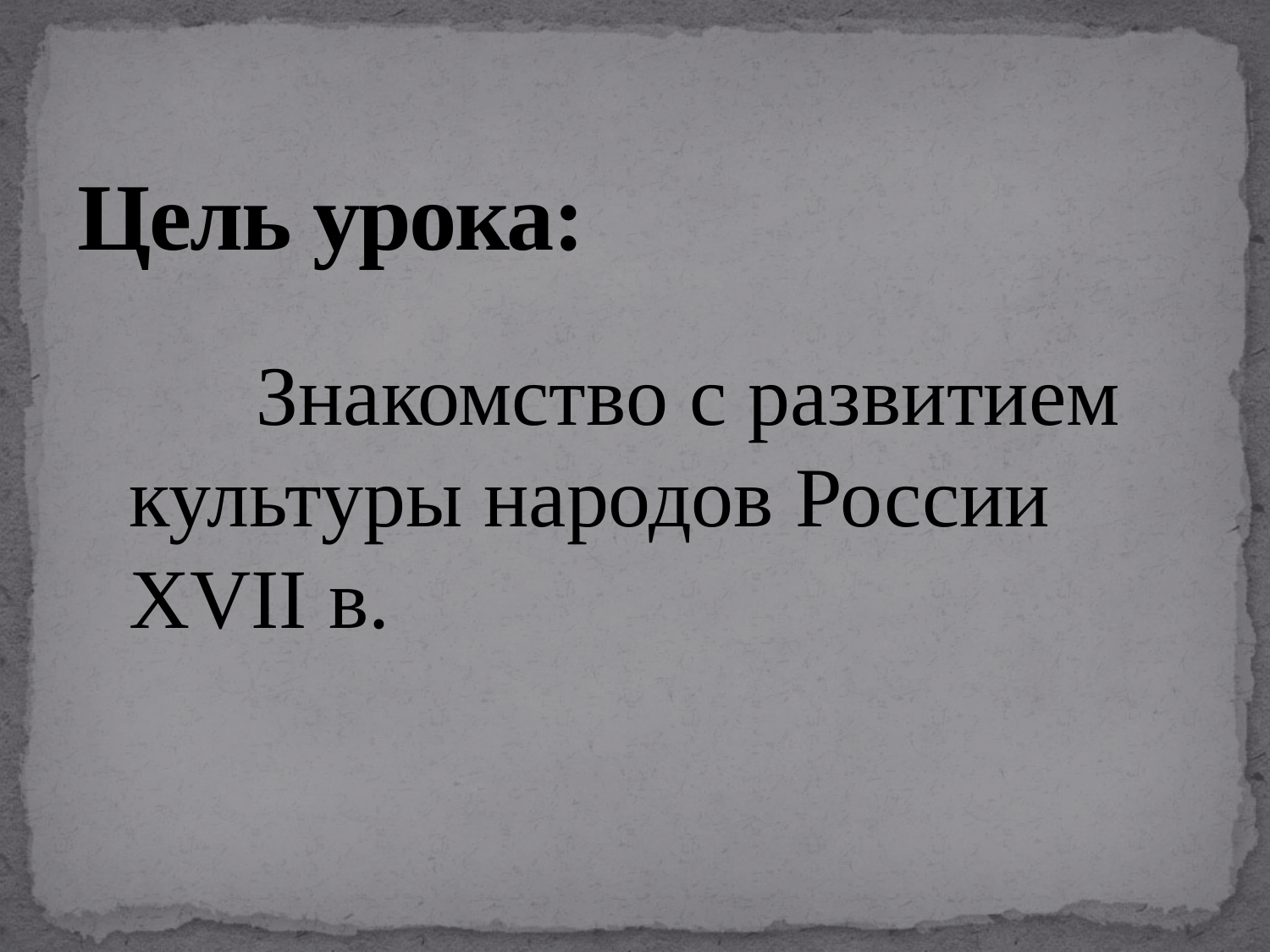

# Цель урока:

		Знакомство с развитием культуры народов России XVII в.